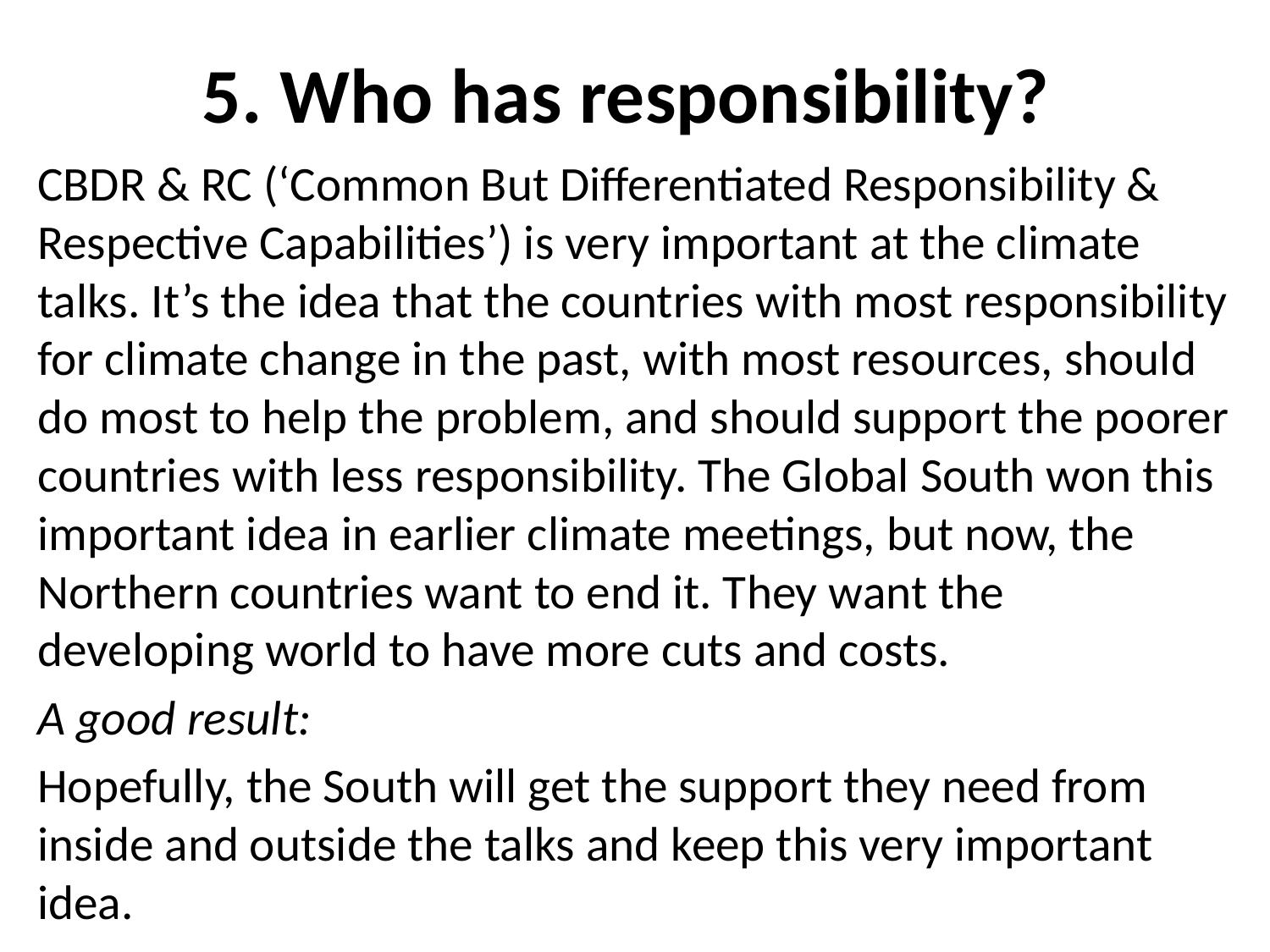

# 5. Who has responsibility?
CBDR & RC (‘Common But Differentiated Responsibility & Respective Capabilities’) is very important at the climate talks. It’s the idea that the countries with most responsibility for climate change in the past, with most resources, should do most to help the problem, and should support the poorer countries with less responsibility. The Global South won this important idea in earlier climate meetings, but now, the Northern countries want to end it. They want the developing world to have more cuts and costs.
A good result:
Hopefully, the South will get the support they need from inside and outside the talks and keep this very important idea.